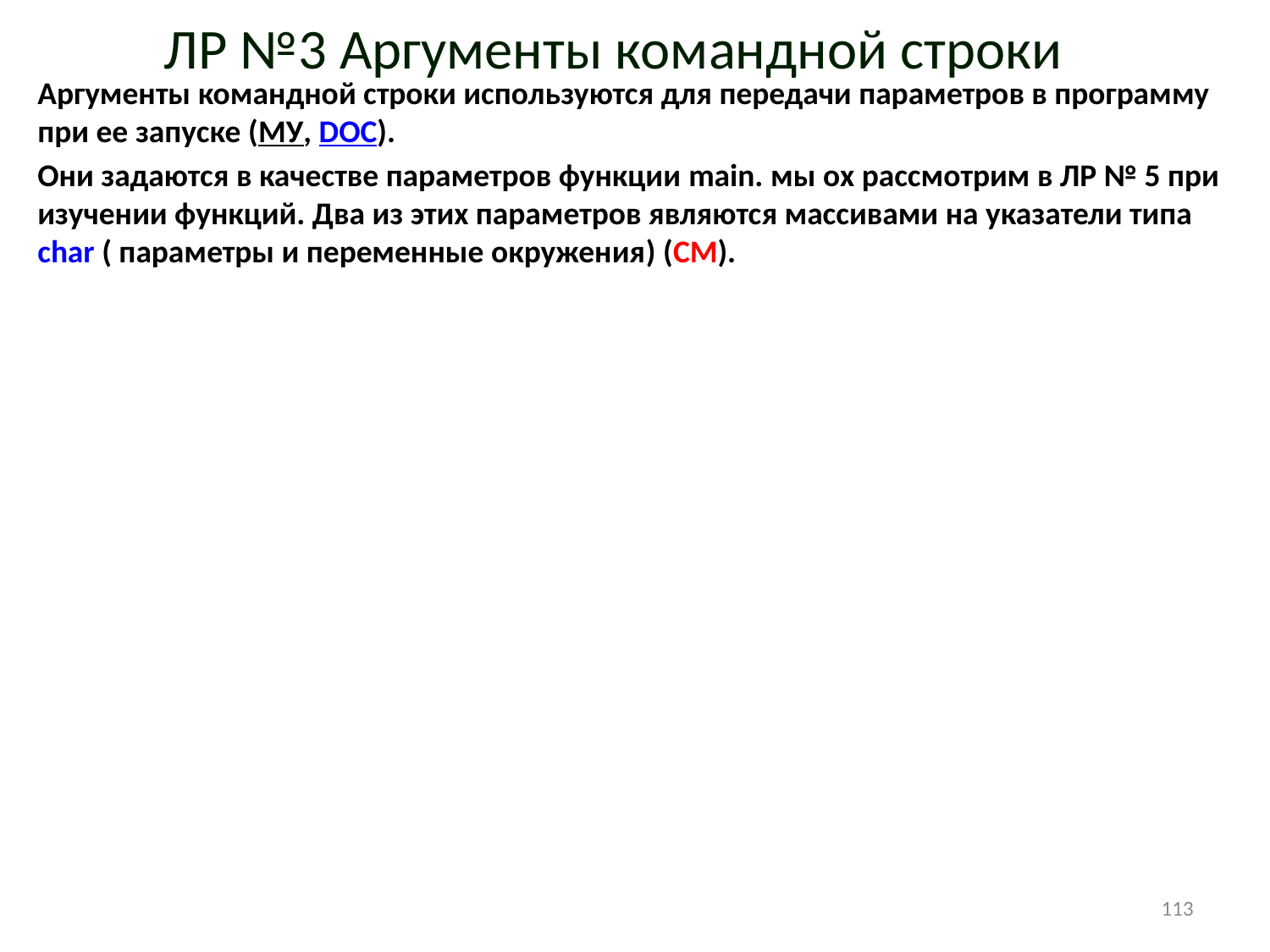

# ЛР №3 Аргументы командной строки
Аргументы командной строки используются для передачи параметров в программу при ее запуске (МУ, DOC).
Они задаются в качестве параметров функции main. мы ох рассмотрим в ЛР № 5 при изучении функций. Два из этих параметров являются массивами на указатели типа char ( параметры и переменные окружения) (СМ).

113